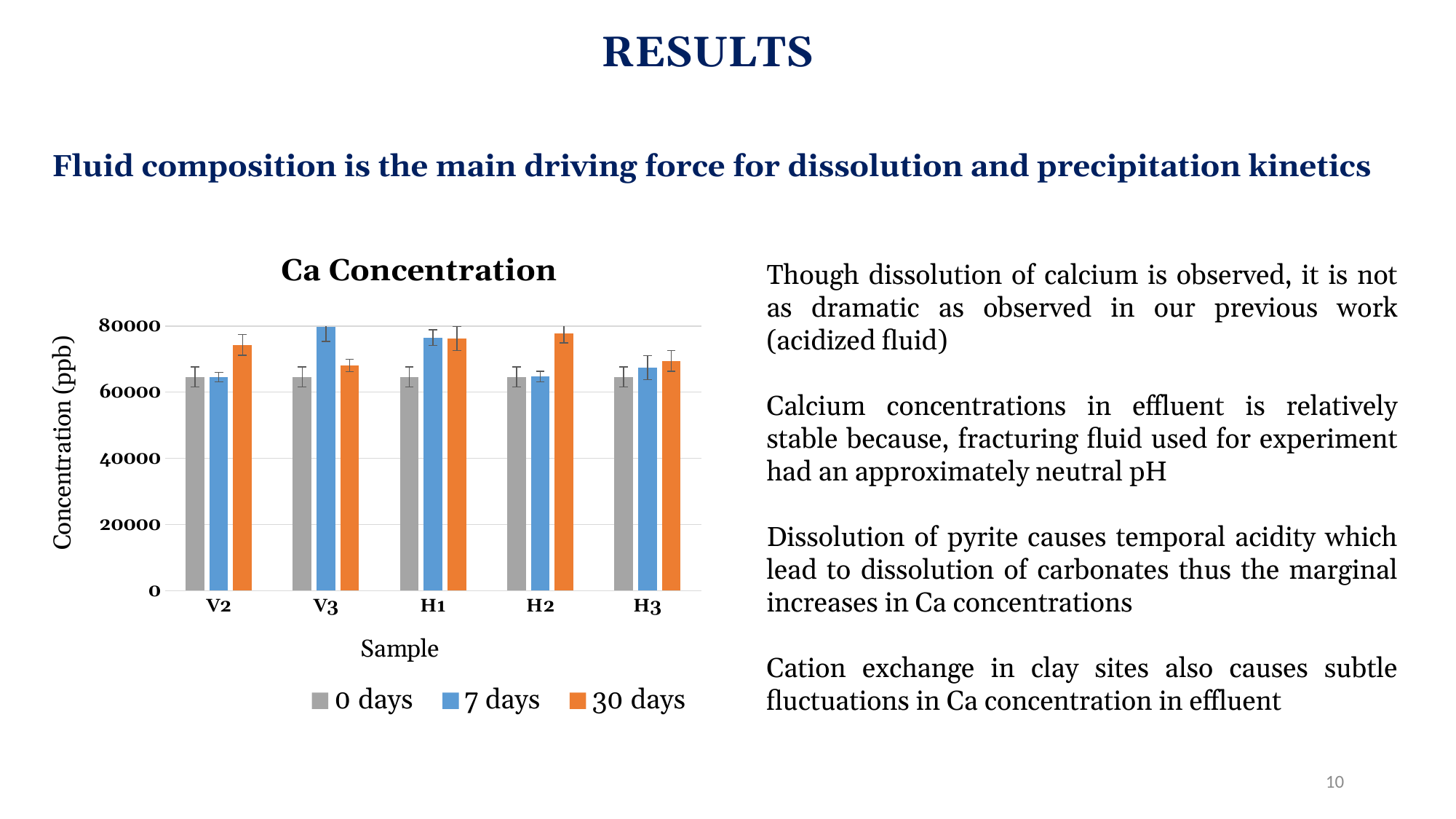

# RESULTS
Fluid composition is the main driving force for dissolution and precipitation kinetics

### Chart: Ca Concentration

| Category | 0 days | 7 days | 30 days |
|---|---|---|---|
|  | 64587.667818 | 64553.707466 | 74269.47371600001 |
|  | 64587.667818 | 79761.007904 | 68096.322057 |
|  | 64587.667818 | 76438.092605 | 76177.10330999999 |
|  | 64587.667818 | 64662.162405 | 77720.565688 |
|  | 64587.667818 | 67431.31241700001 | 69471.5693 |
Though dissolution of calcium is observed, it is not as dramatic as observed in our previous work (acidized fluid)

Calcium concentrations in effluent is relatively stable because, fracturing fluid used for experiment had an approximately neutral pH

Dissolution of pyrite causes temporal acidity which lead to dissolution of carbonates thus the marginal increases in Ca concentrations

Cation exchange in clay sites also causes subtle fluctuations in Ca concentration in effluent

10